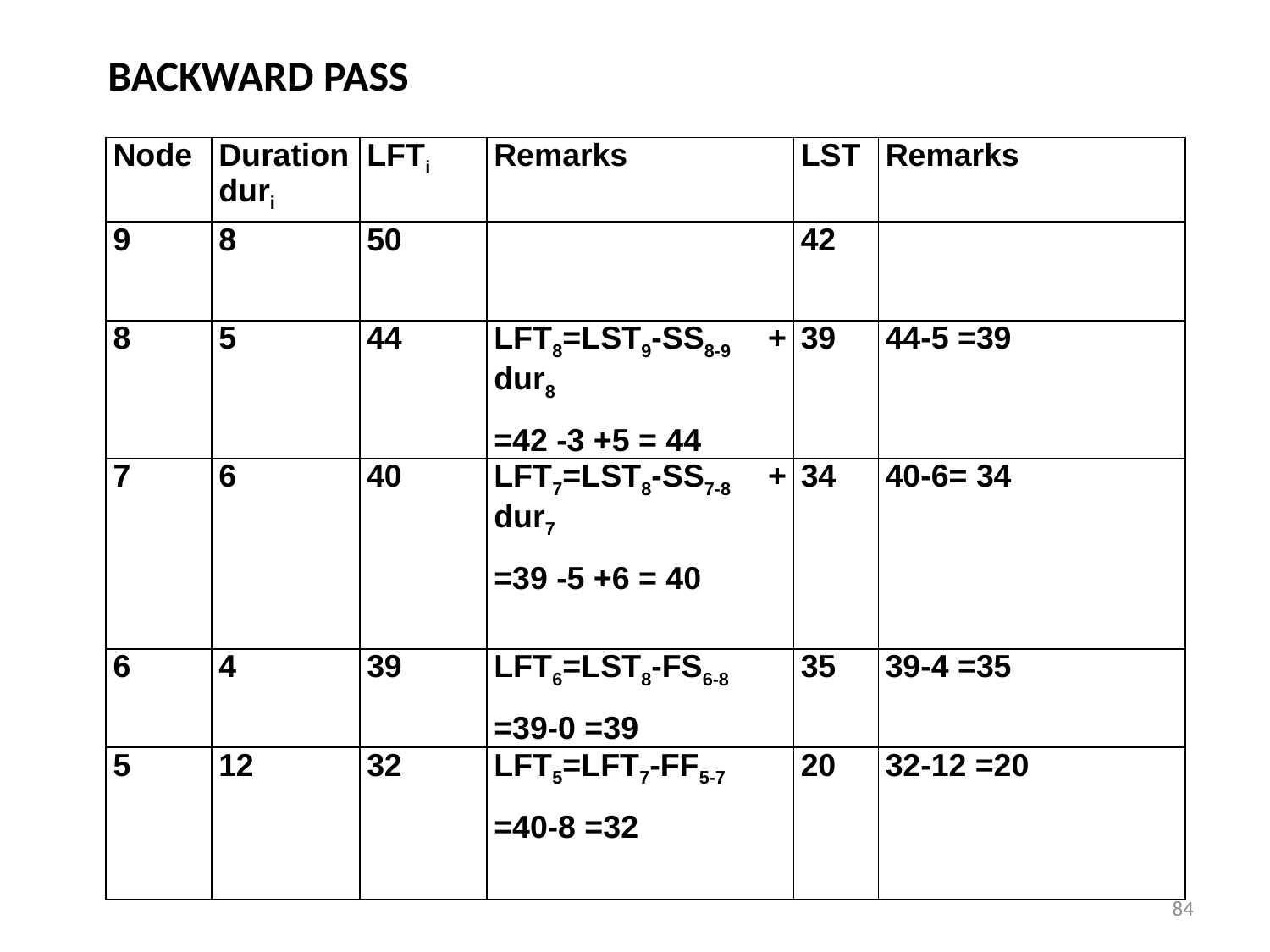

BACKWARD PASS
| Node | Duration duri | LFTi | Remarks | LST | Remarks |
| --- | --- | --- | --- | --- | --- |
| 9 | 8 | 50 |  | 42 |  |
| 8 | 5 | 44 | LFT8=LST9-SS8-9 + dur8 =42 -3 +5 = 44 | 39 | 44-5 =39 |
| 7 | 6 | 40 | LFT7=LST8-SS7-8 + dur7 =39 -5 +6 = 40 | 34 | 40-6= 34 |
| 6 | 4 | 39 | LFT6=LST8-FS6-8 =39-0 =39 | 35 | 39-4 =35 |
| 5 | 12 | 32 | LFT5=LFT7-FF5-7 =40-8 =32 | 20 | 32-12 =20 |
84